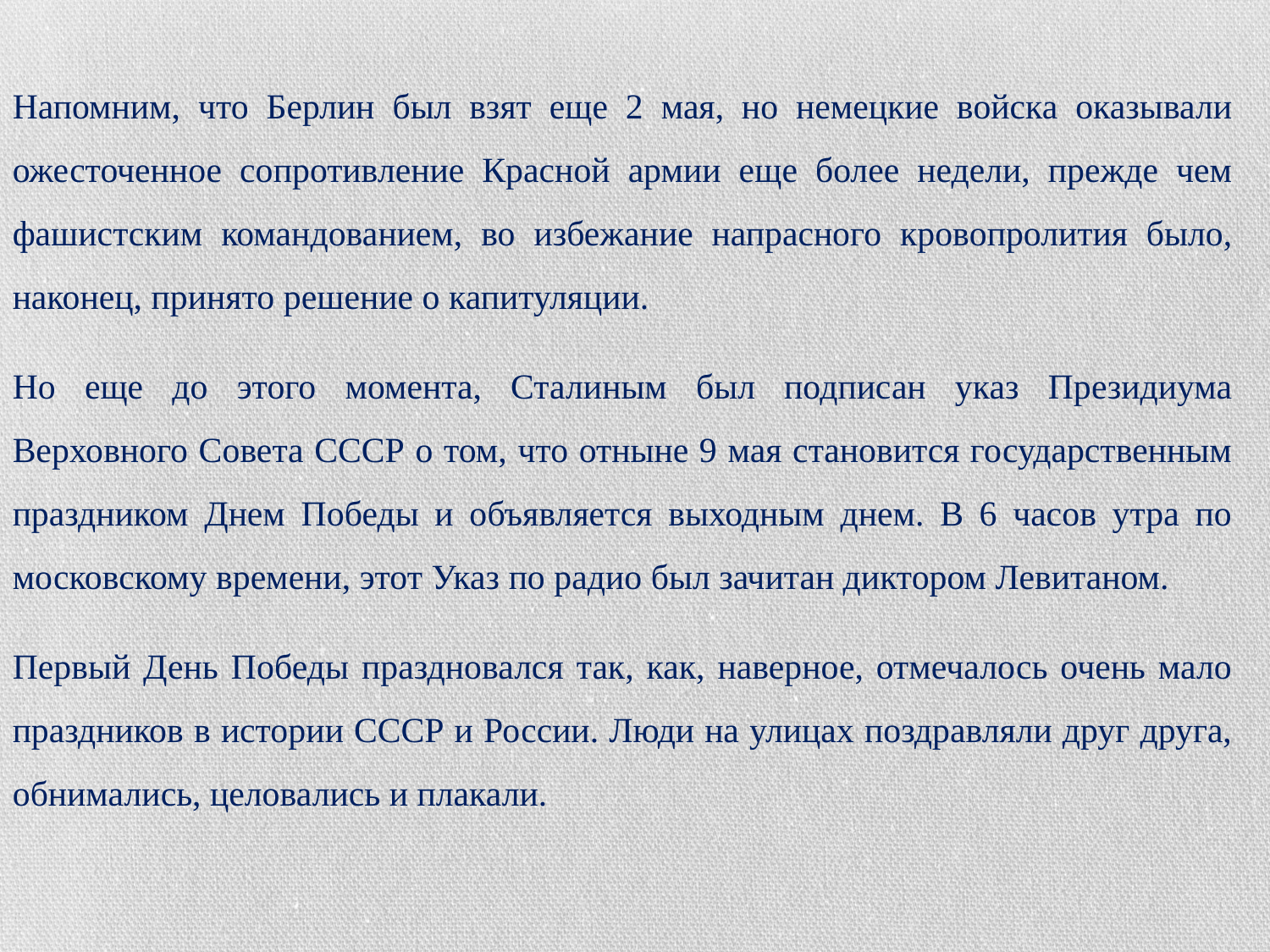

Напомним, что Берлин был взят еще 2 мая, но немецкие войска оказывали ожесточенное сопротивление Красной армии еще более недели, прежде чем фашистским командованием, во избежание напрасного кровопролития было, наконец, принято решение о капитуляции.
Но еще до этого момента, Сталиным был подписан указ Президиума Верховного Совета СССР о том, что отныне 9 мая становится государственным праздником Днем Победы и объявляется выходным днем. В 6 часов утра по московскому времени, этот Указ по радио был зачитан диктором Левитаном.
Первый День Победы праздновался так, как, наверное, отмечалось очень мало праздников в истории СССР и России. Люди на улицах поздравляли друг друга, обнимались, целовались и плакали.